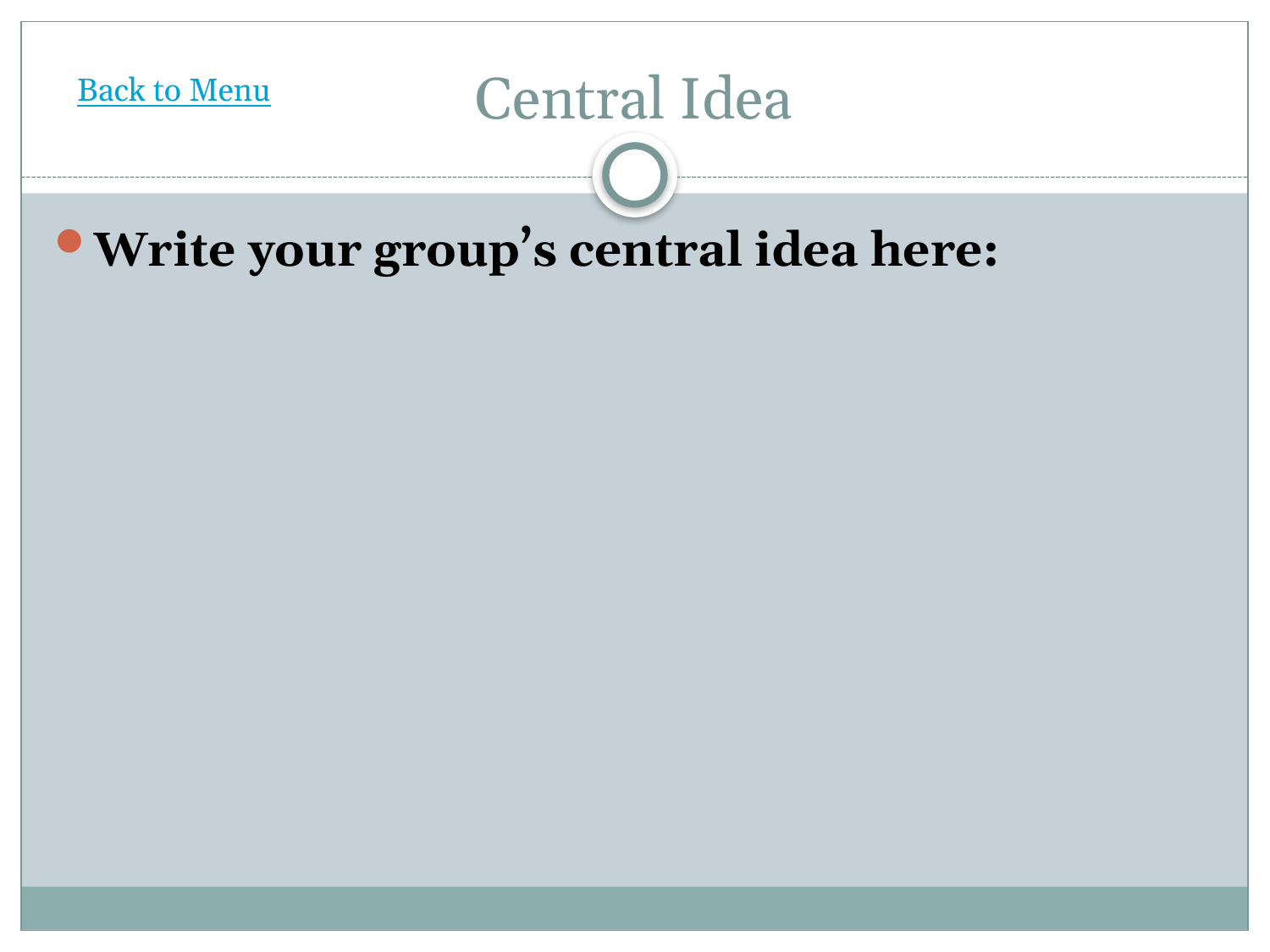

# Central Idea
Back to Menu
Write your group’s central idea here: